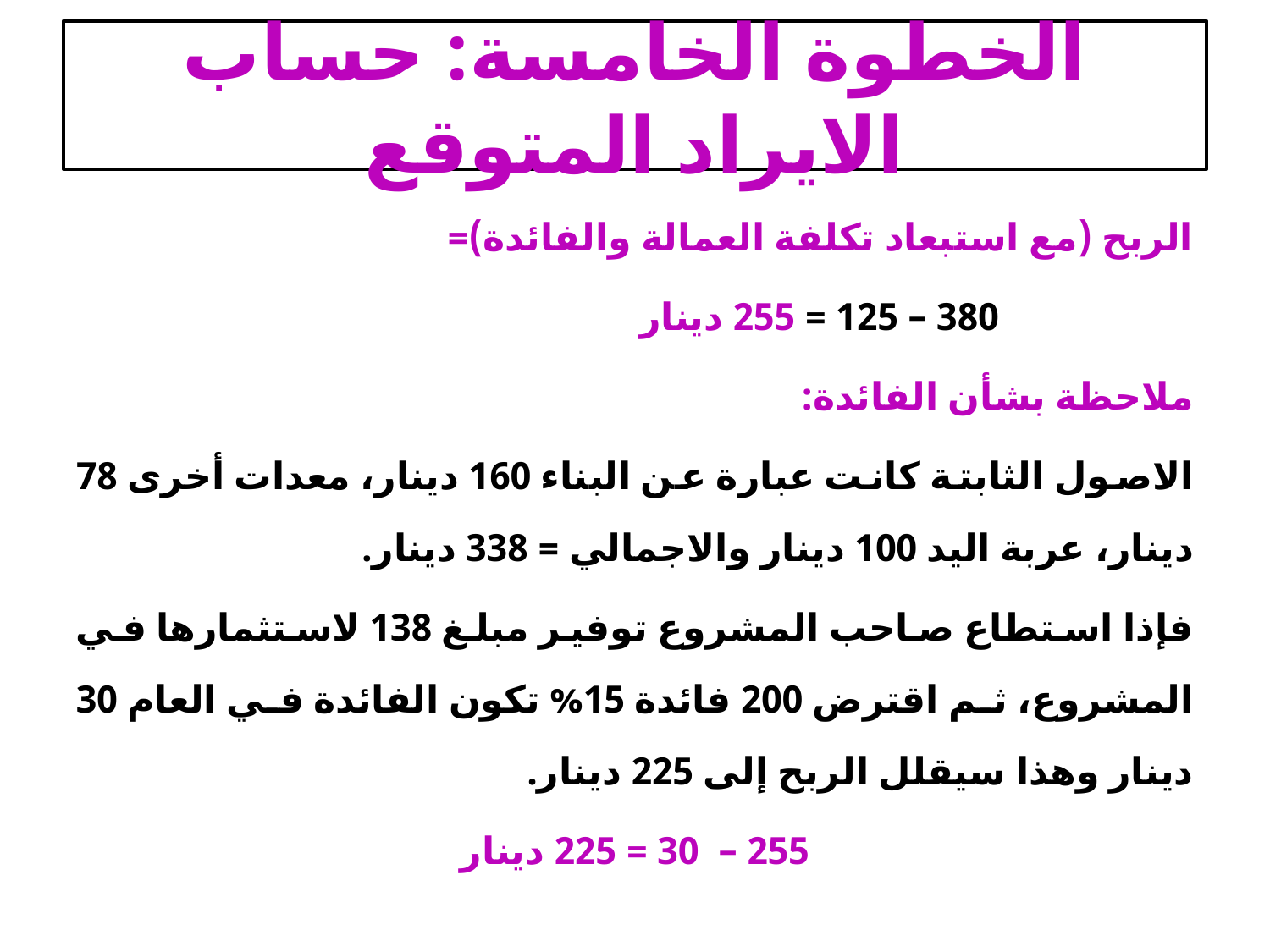

# الخطوة الخامسة: حساب الايراد المتوقع
الربح (مع استبعاد تكلفة العمالة والفائدة)=
                    380 – 125 = 255 دينار
ملاحظة بشأن الفائدة:
الاصول الثابتة كانت عبارة عن البناء 160 دينار، معدات أخرى 78 دينار، عربة اليد 100 دينار والاجمالي = 338 دينار.
فإذا استطاع صاحب المشروع توفير مبلغ 138 لاستثمارها في المشروع، ثم اقترض 200 فائدة 15% تكون الفائدة في العام 30 دينار وهذا سيقلل الربح إلى 225 دينار.
255 –  30 = 225 دينار